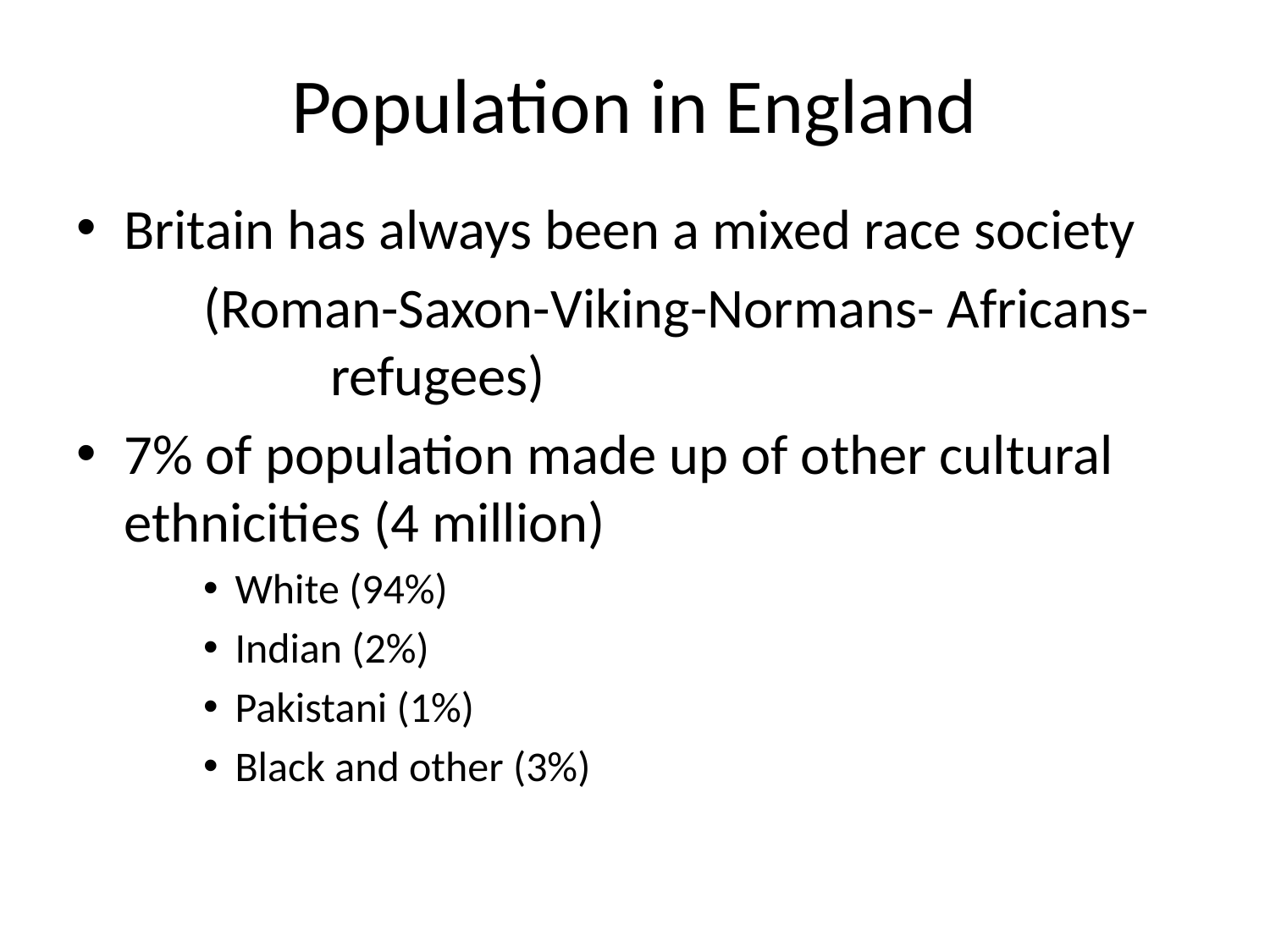

# Population in England
Britain has always been a mixed race society
	(Roman-Saxon-Viking-Normans- Africans-	 	refugees)
7% of population made up of other cultural ethnicities (4 million)
White (94%)
Indian (2%)
Pakistani (1%)
Black and other (3%)